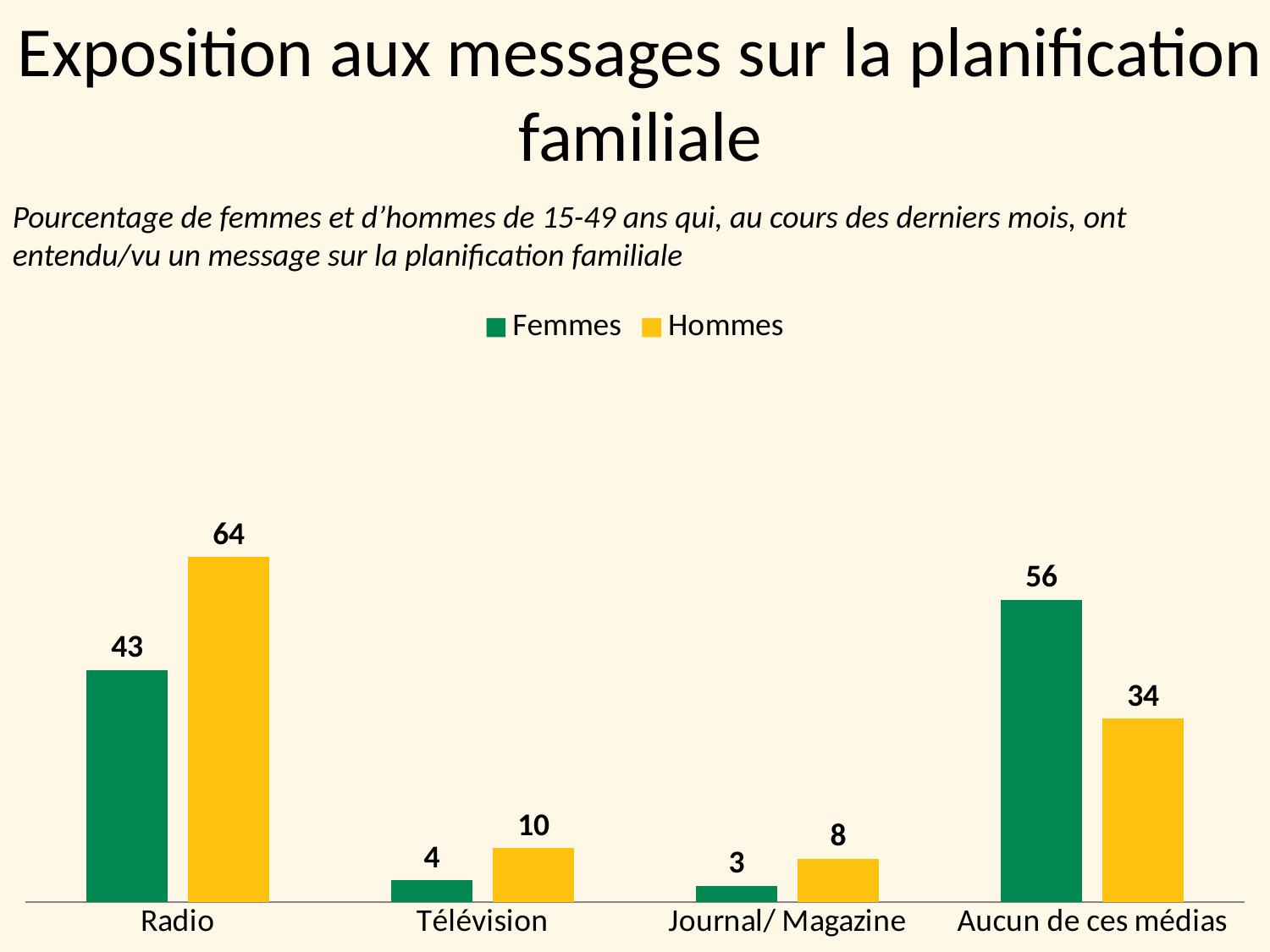

Exposition aux messages sur la planification familiale
Pourcentage de femmes et d’hommes de 15-49 ans qui, au cours des derniers mois, ont entendu/vu un message sur la planification familiale

### Chart

| Category | Femmes | Hommes |
|---|---|---|
| Radio | 43.0 | 64.0 |
| Télévision | 4.0 | 10.0 |
| Journal/ Magazine | 3.0 | 8.0 |
| Aucun de ces médias | 56.0 | 34.0 |